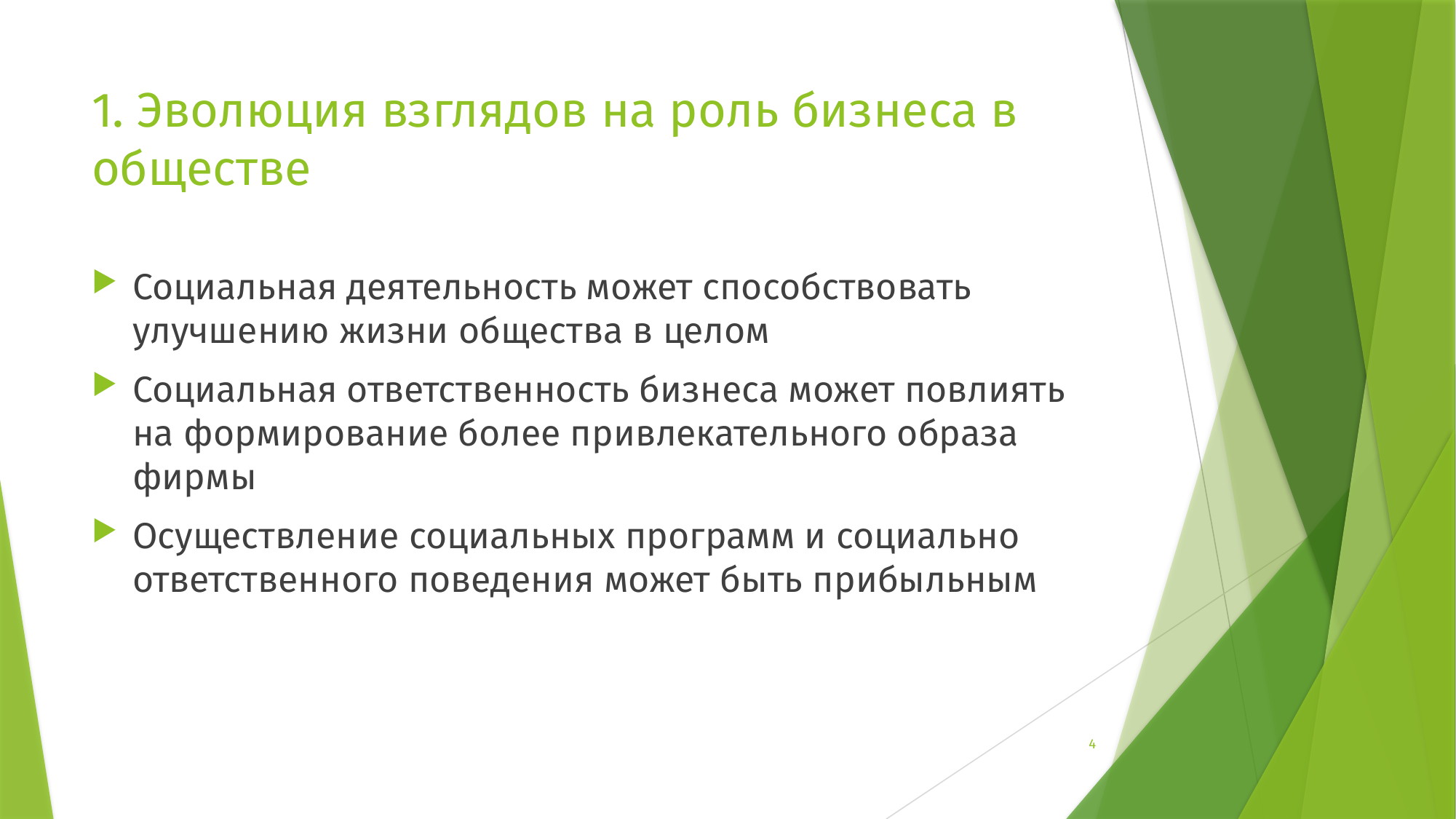

# 1. Эволюция взглядов на роль бизнеса в обществе
Социальная деятельность может способствовать улучшению жизни общества в целом
Социальная ответственность бизнеса может повлиять на формирование более привлекательного образа фирмы
Осуществление социальных программ и социально ответственного поведения может быть прибыльным

4